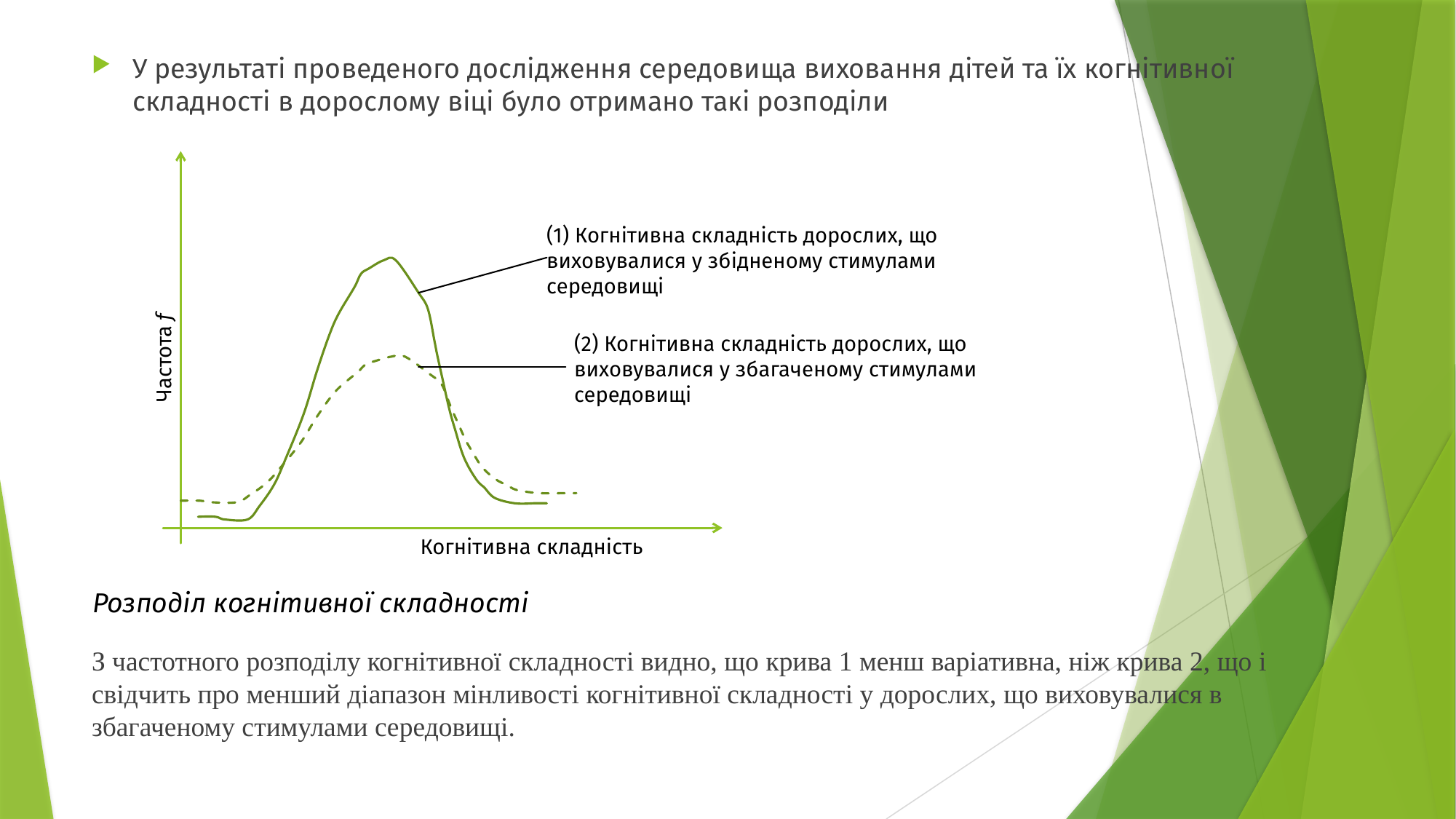

У результаті проведеного дослідження середовища виховання дітей та їх когнітивної складності в дорослому віці було отримано такі розподіли

З частотного розподілу когнітивної складності видно, що крива 1 менш варіативна, ніж крива 2, що і свідчить про менший діапазон мінливості когнітивної складності у дорослих, що виховувалися в збагаченому стимулами середовищі.

(1) Когнітивна складність дорослих, що виховувалися у збідненому стимулами середовищі

Частота f
(2) Когнітивна складність дорослих, що виховувалися у збагаченому стимулами середовищі

Когнітивна складність
Розподіл когнітивної складності